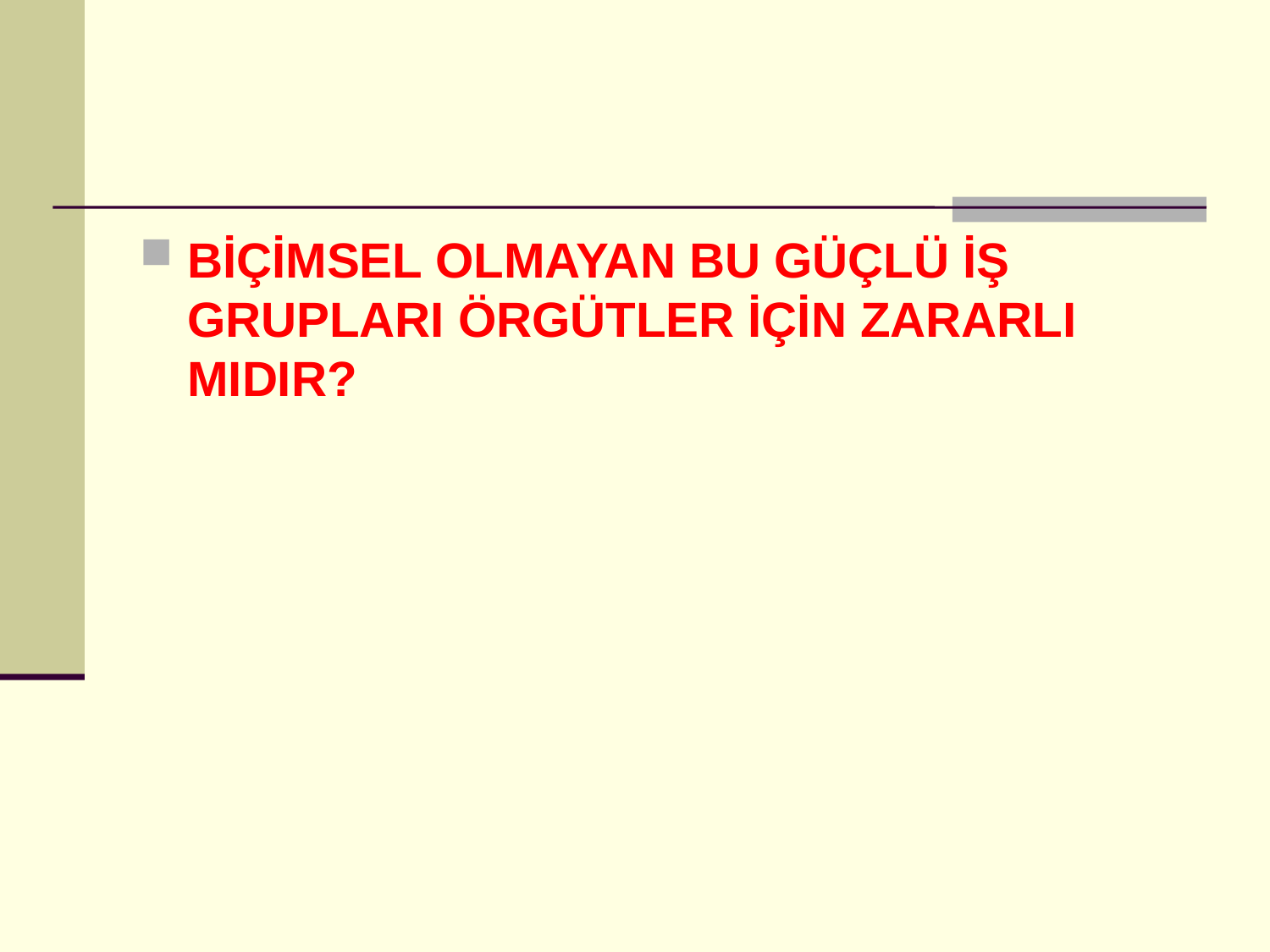

#
BİÇİMSEL OLMAYAN BU GÜÇLÜ İŞ GRUPLARI ÖRGÜTLER İÇİN ZARARLI MIDIR?